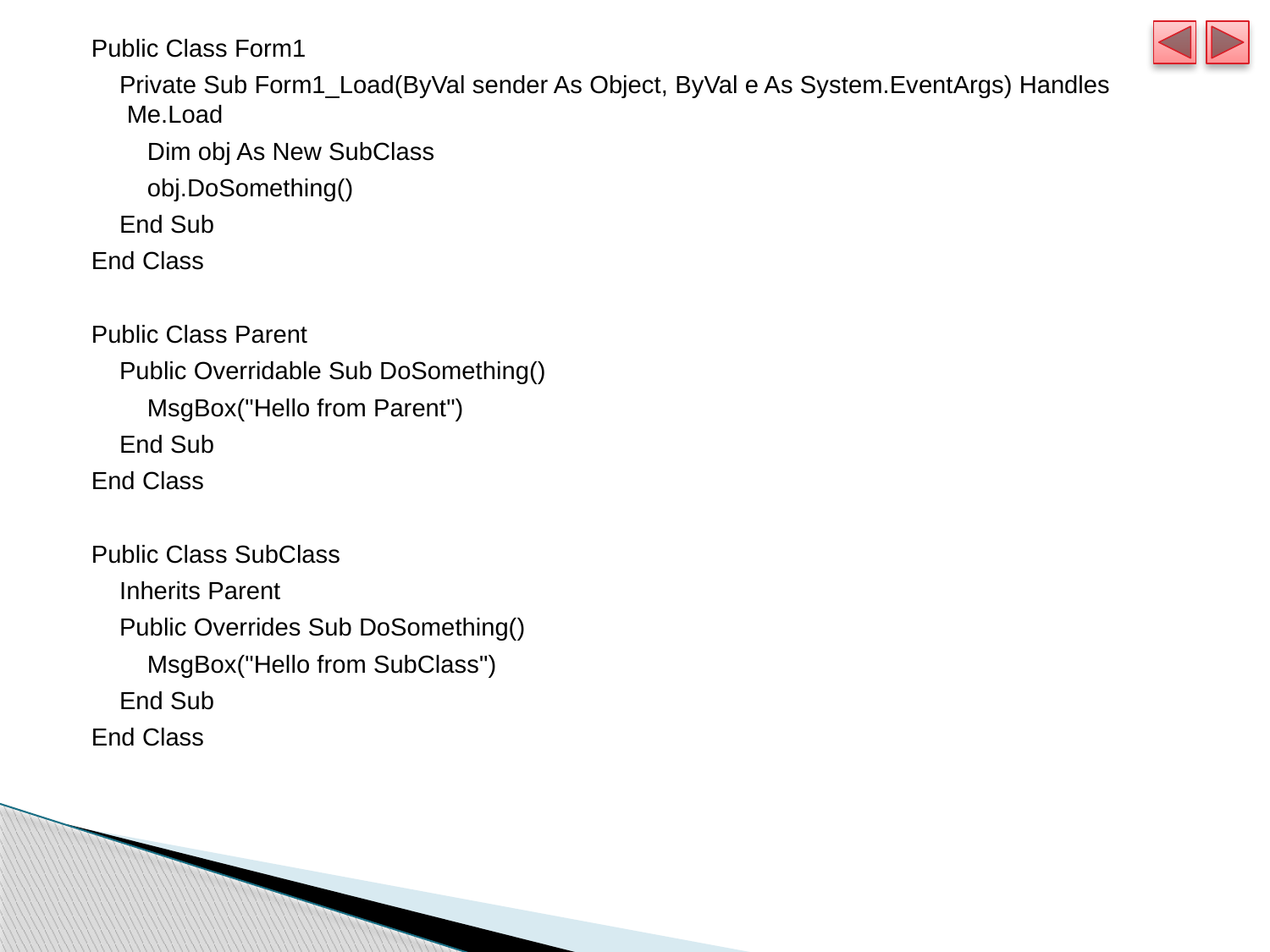

Public Class Form1
    Private Sub Form1_Load(ByVal sender As Object, ByVal e As System.EventArgs) Handles Me.Load
        Dim obj As New SubClass
        obj.DoSomething()
    End Sub
End Class

Public Class Parent
    Public Overridable Sub DoSomething()
        MsgBox("Hello from Parent")
    End Sub
End Class

Public Class SubClass
    Inherits Parent
    Public Overrides Sub DoSomething()
        MsgBox("Hello from SubClass")
    End Sub
End Class